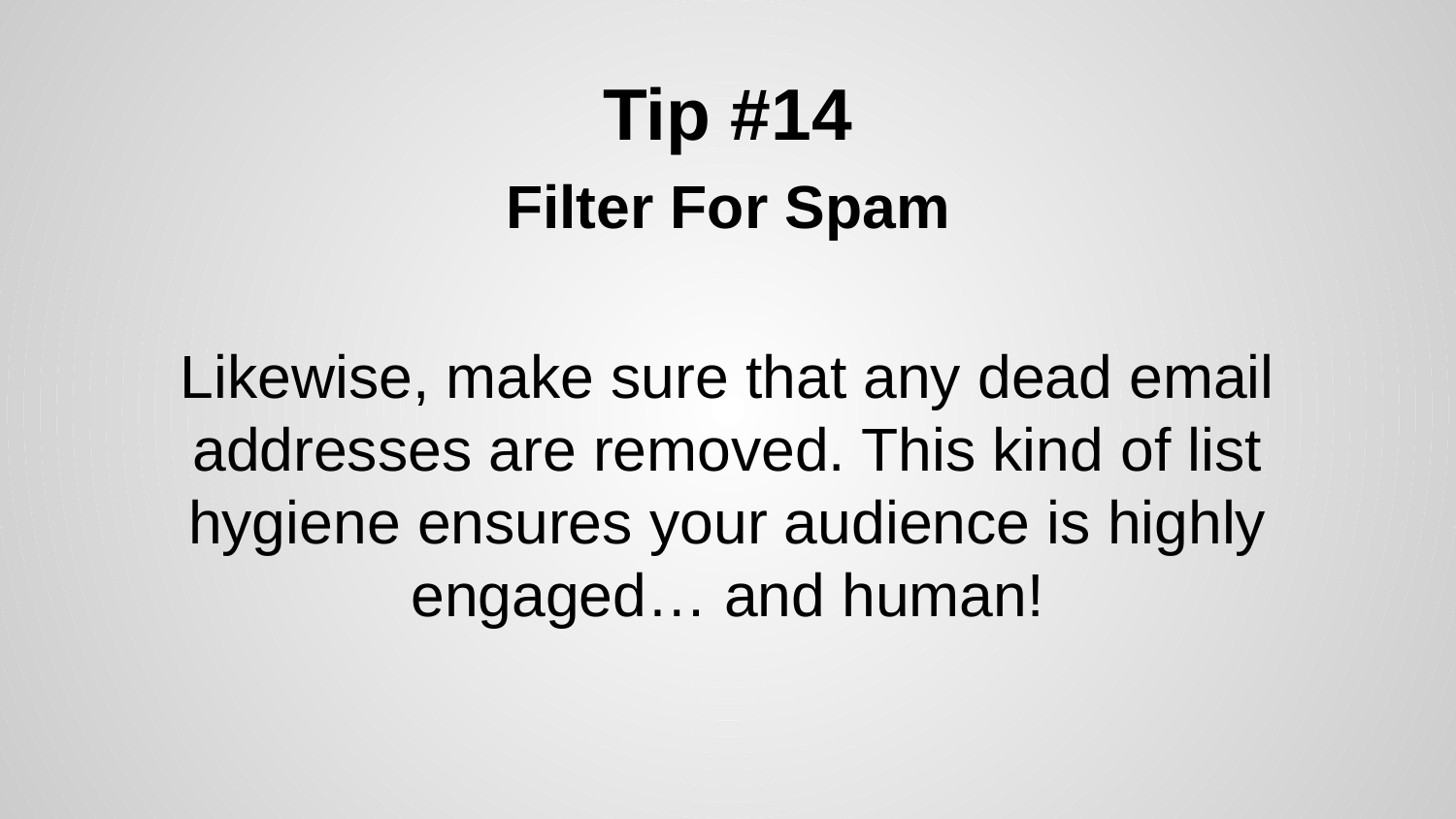

# Tip #14

Filter For Spam

Likewise, make sure that any dead email addresses are removed. This kind of list hygiene ensures your audience is highly engaged… and human!